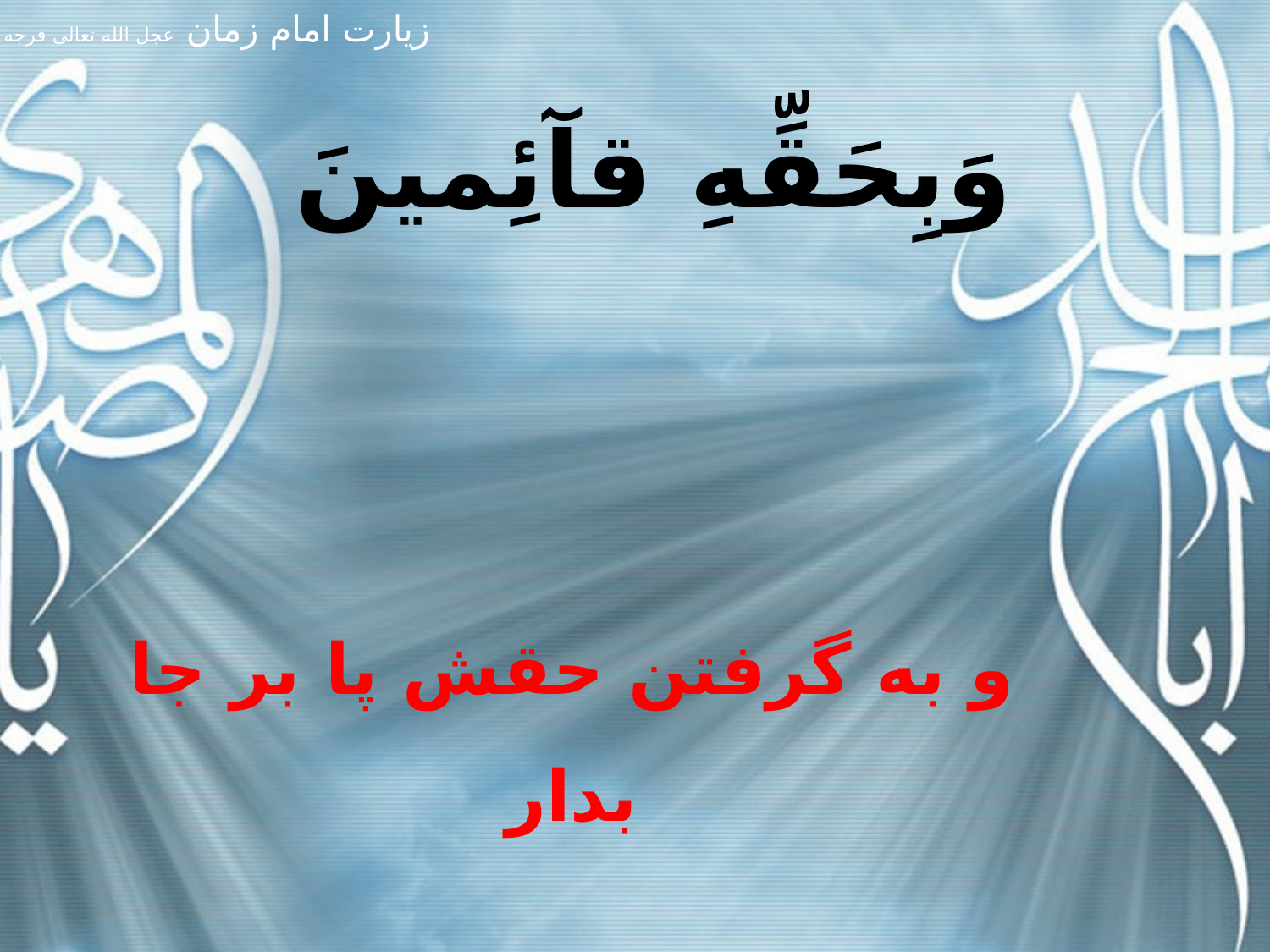

وَبِحَقِّهِ قآئِمينَ
و به گرفتن حقش پا بر جا بدار